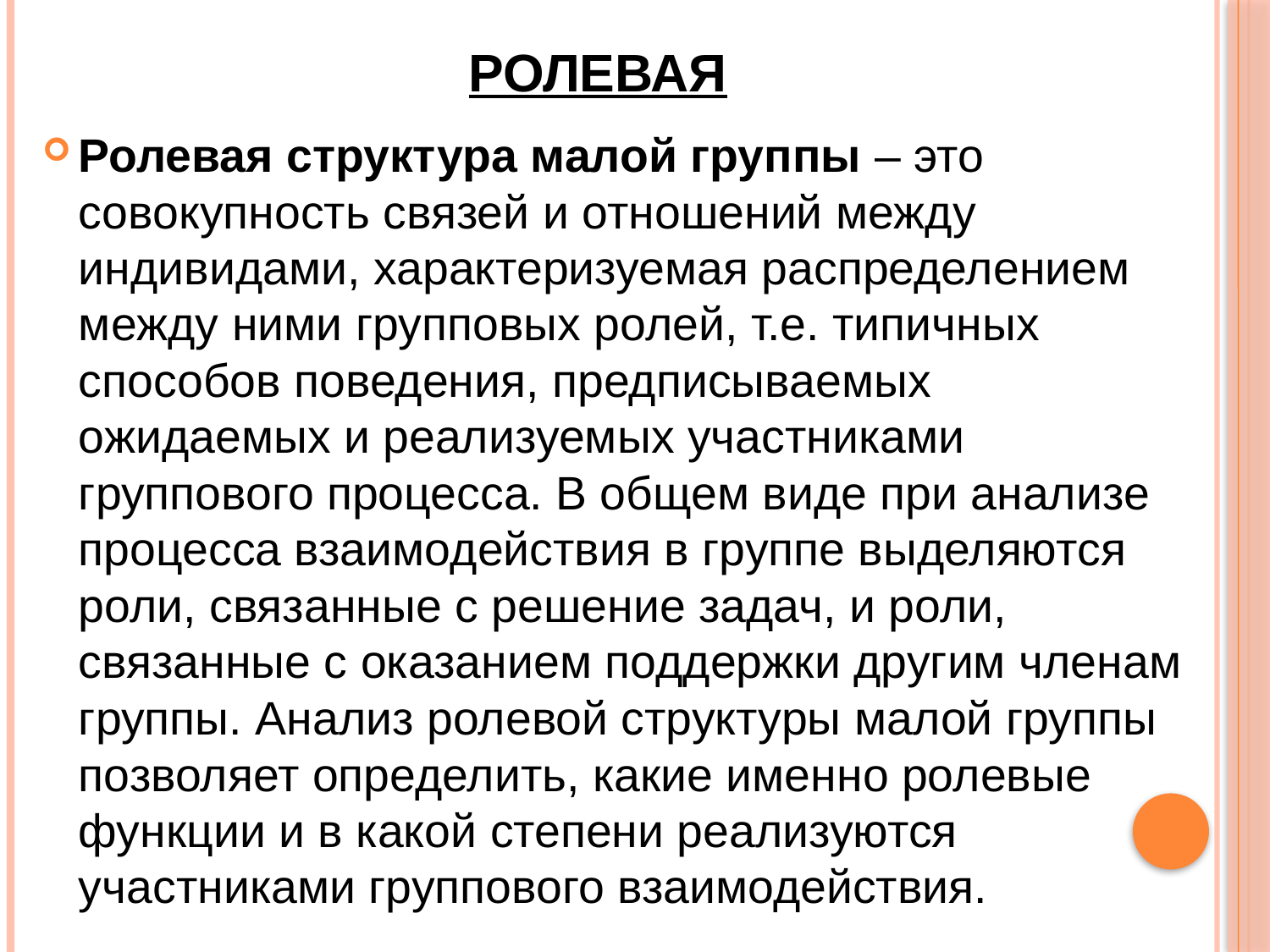

# Ролевая
Ролевая структура малой группы – это совокупность связей и отношений между индивидами, характеризуемая распределением между ними групповых ролей, т.е. типичных способов поведения, предписываемых ожидаемых и реализуемых участниками группового процесса. В общем виде при анализе процесса взаимодействия в группе выделяются роли, связанные с решение задач, и роли, связанные с оказанием поддержки другим членам группы. Анализ ролевой структуры малой группы позволяет определить, какие именно ролевые функции и в какой степени реализуются участниками группового взаимодействия.